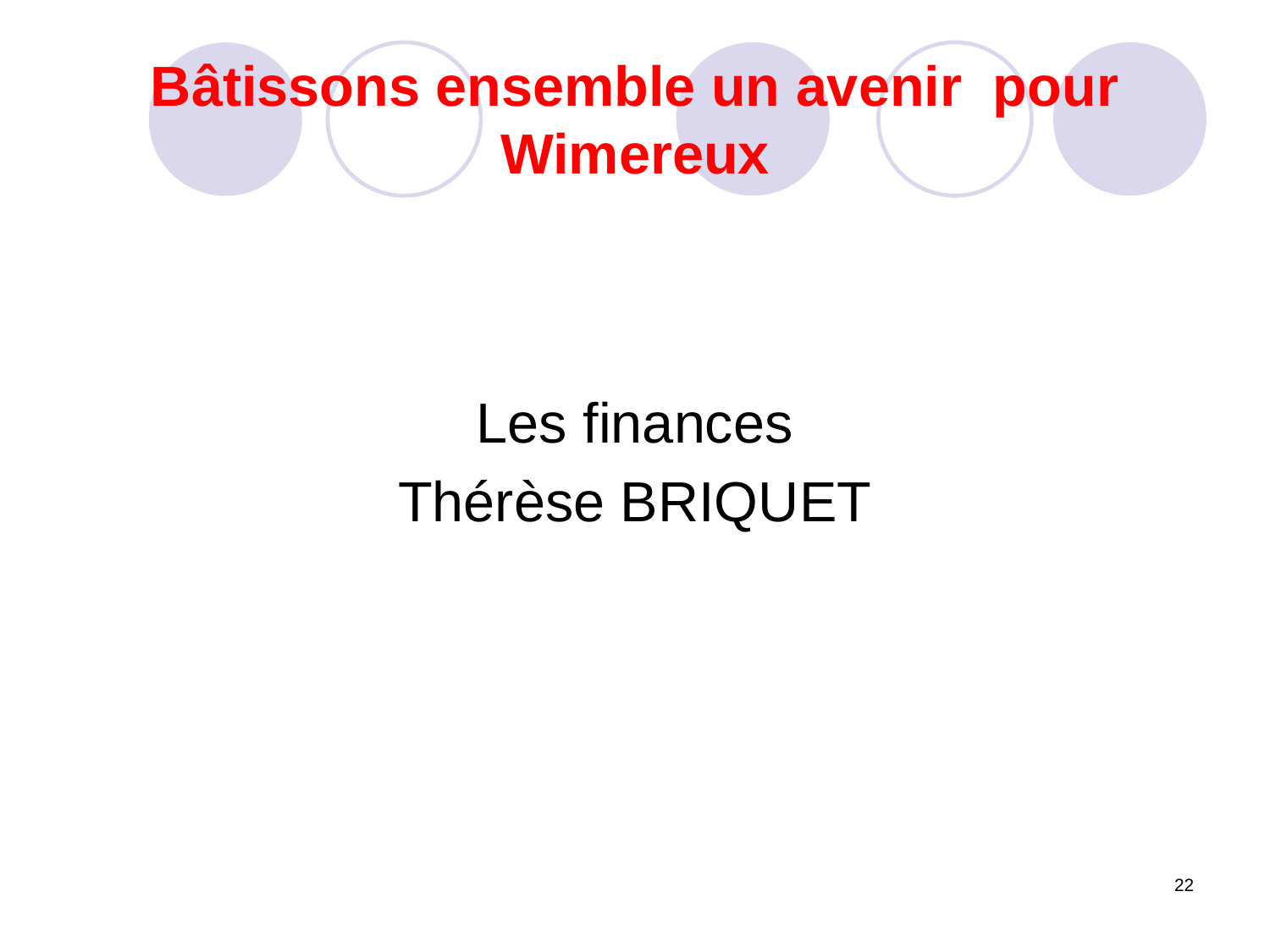

# Bâtissons ensemble un avenir  pour Wimereux

Les finances
Thérèse BRIQUET
22